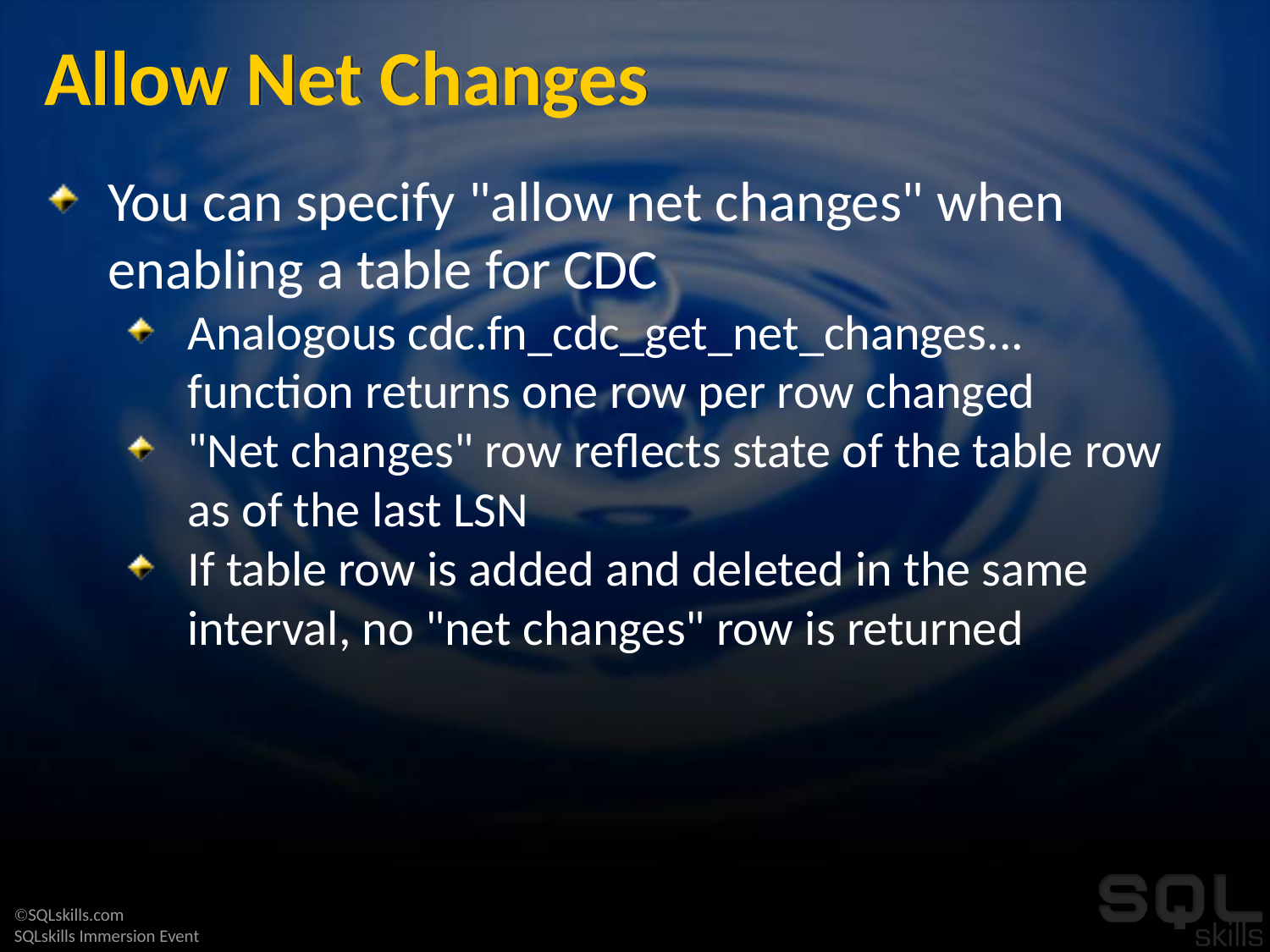

# Allow Net Changes
You can specify "allow net changes" when enabling a table for CDC
Analogous cdc.fn_cdc_get_net_changes... function returns one row per row changed
"Net changes" row reflects state of the table row as of the last LSN
If table row is added and deleted in the same interval, no "net changes" row is returned